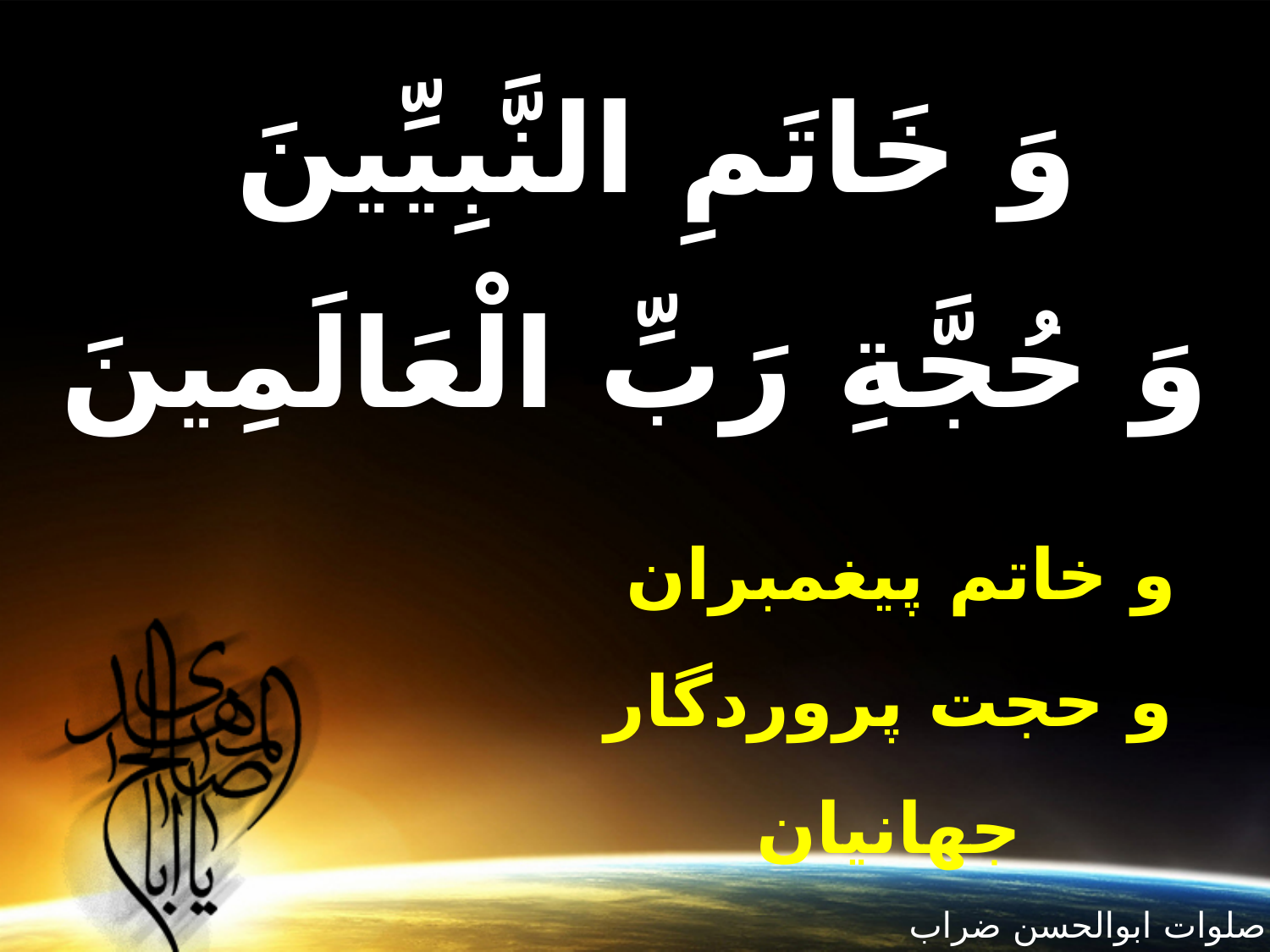

وَ خَاتَمِ النَّبِيِّينَ
وَ حُجَّةِ رَبِّ الْعَالَمِينَ‏
و خاتم پيغمبران
و حجت پروردگار جهانيان